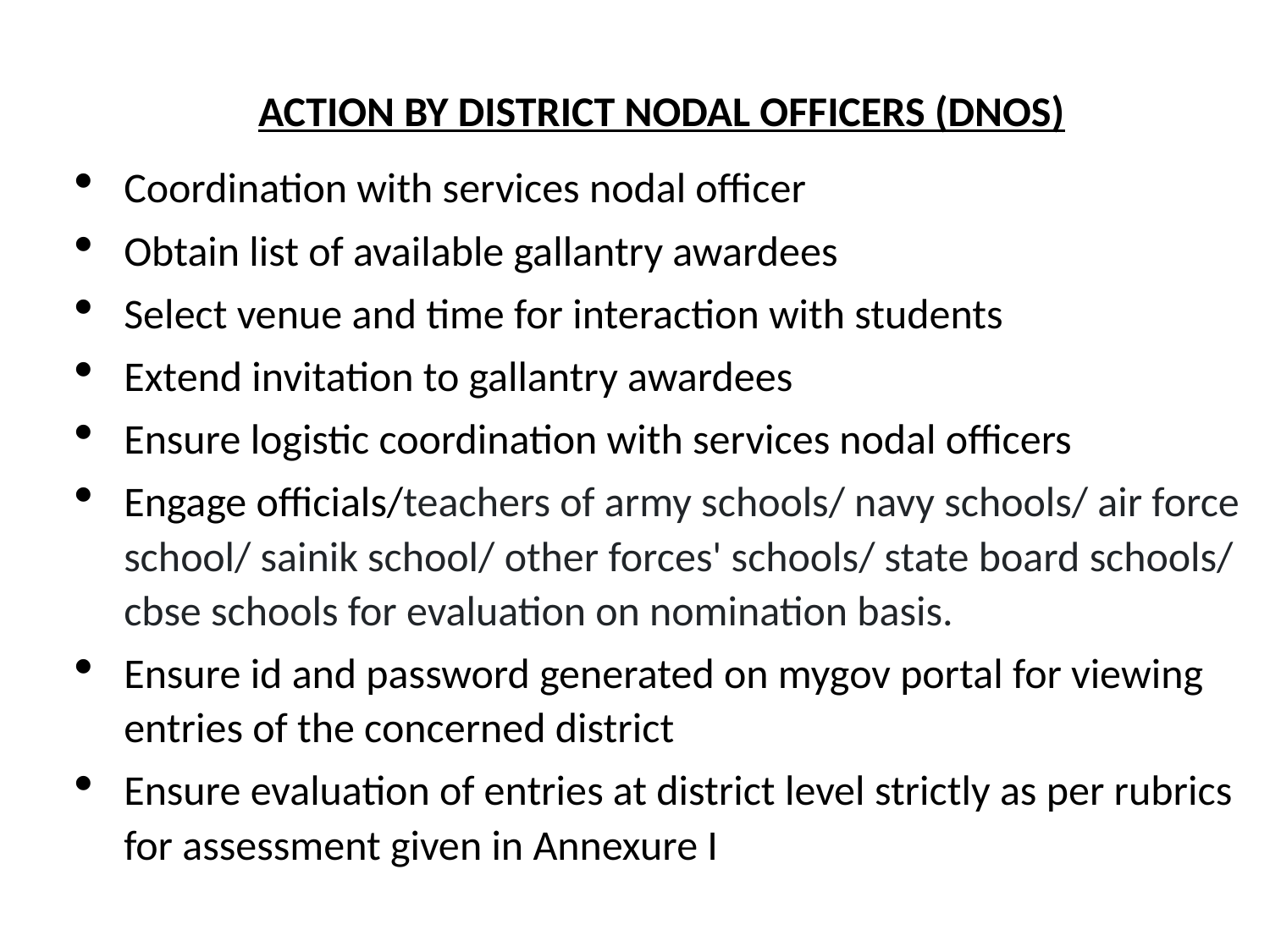

ACTION BY DISTRICT NODAL OFFICERS (DNOS)
Coordination with services nodal officer
Obtain list of available gallantry awardees
Select venue and time for interaction with students
Extend invitation to gallantry awardees
Ensure logistic coordination with services nodal officers
Engage officials/teachers of army schools/ navy schools/ air force school/ sainik school/ other forces' schools/ state board schools/ cbse schools for evaluation on nomination basis.
Ensure id and password generated on mygov portal for viewing entries of the concerned district
Ensure evaluation of entries at district level strictly as per rubrics for assessment given in Annexure I